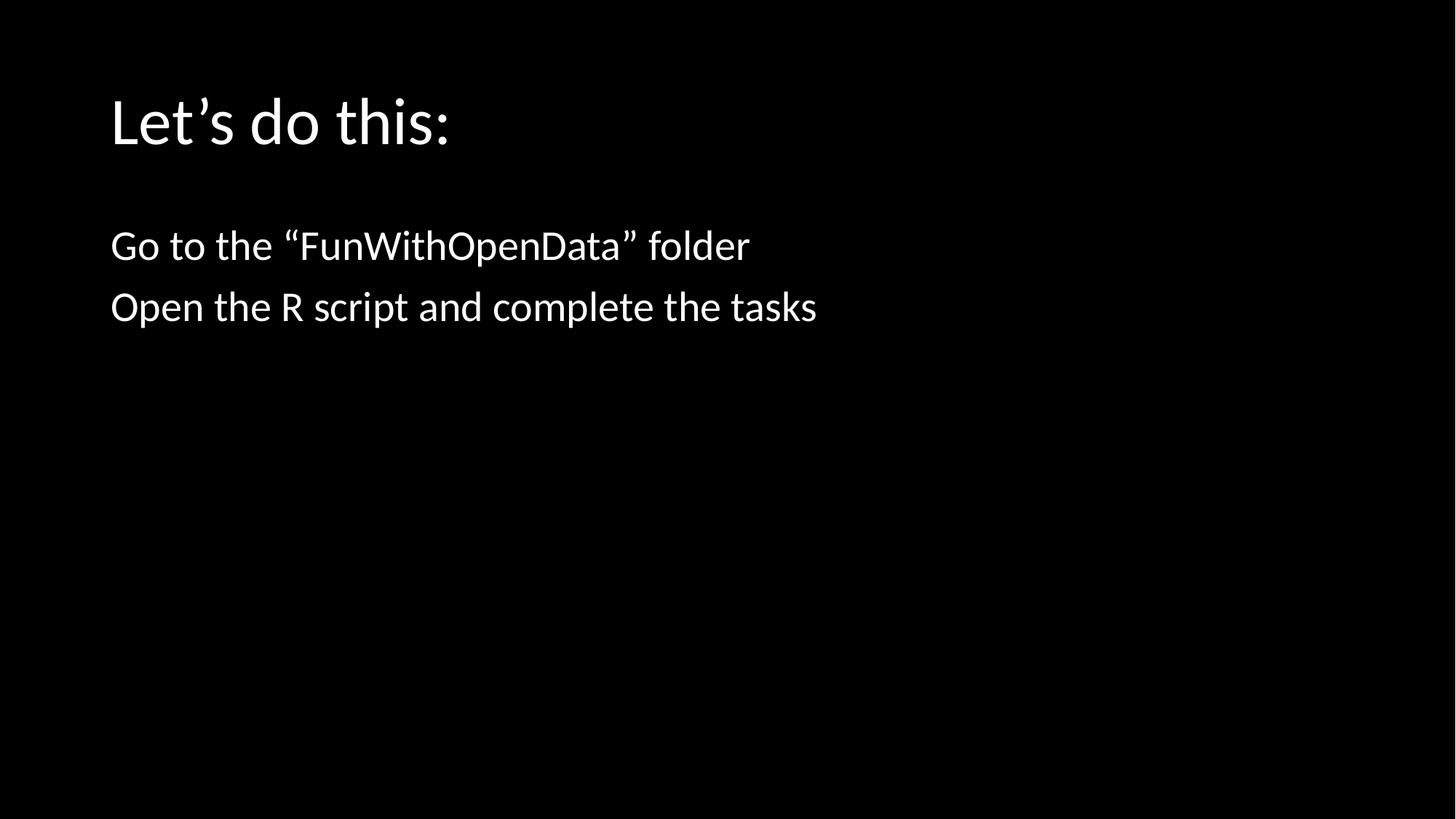

# Let’s do this:
Go to the “FunWithOpenData” folder
Open the R script and complete the tasks